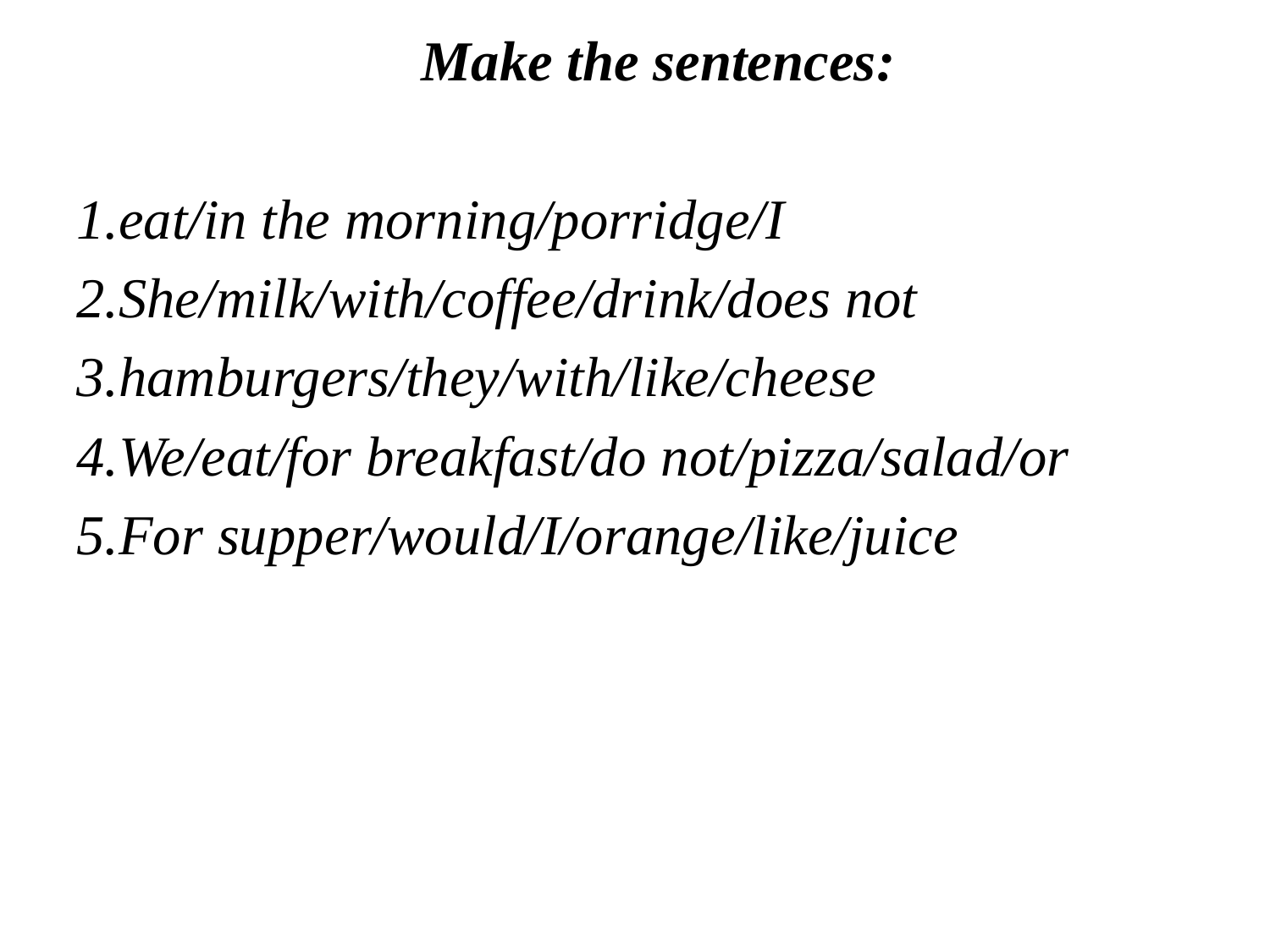

Make the sentences:

1.eat/in the morning/porridge/I
2.She/milk/with/coffee/drink/does not
3.hamburgers/they/with/like/cheese
4.We/eat/for breakfast/do not/pizza/salad/or
5.For supper/would/I/orange/like/juice

#